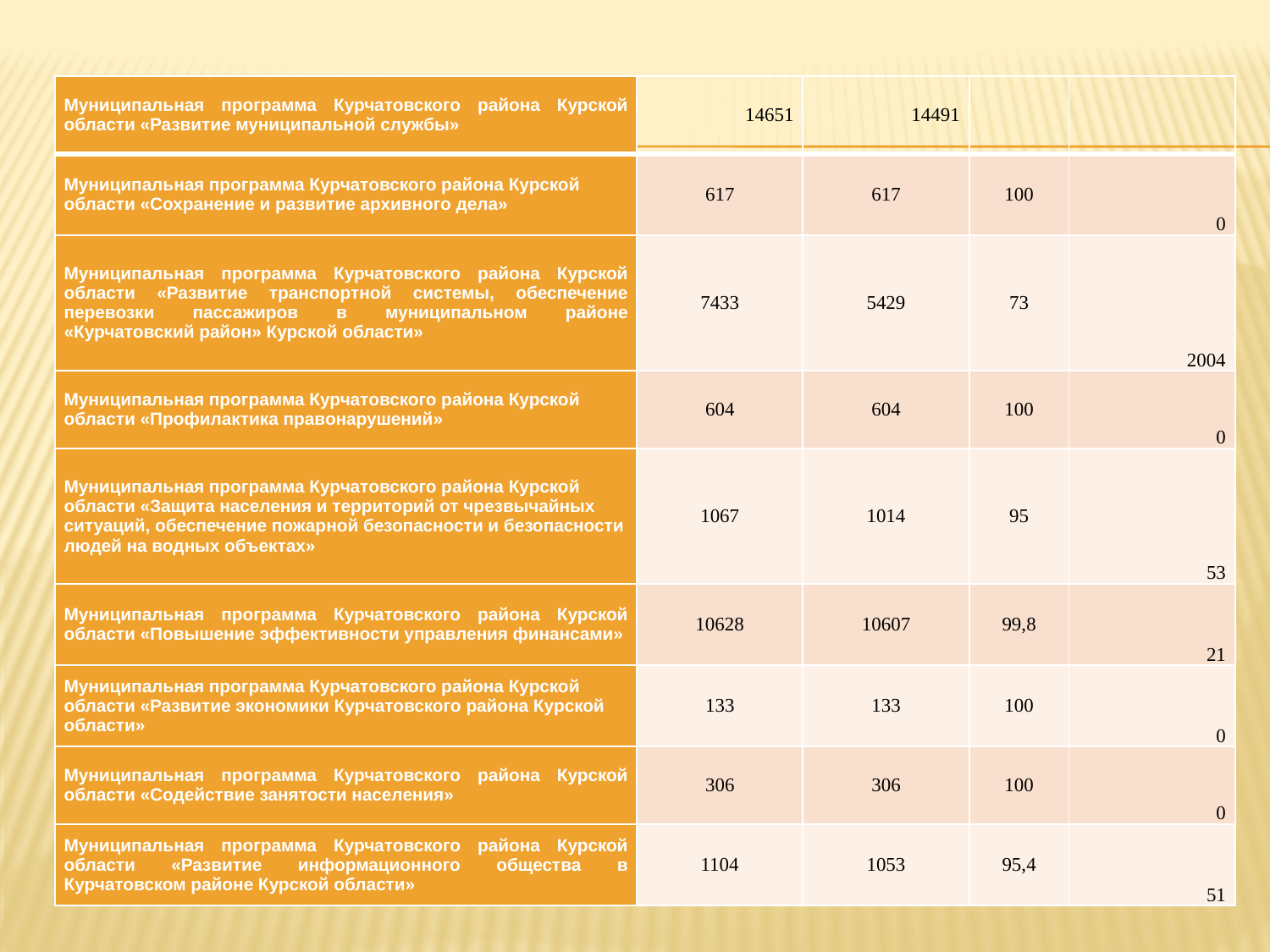

| Муниципальная программа Курчатовского района Курской области «Развитие муниципальной службы» | 14651 | 14491 |  |  |
| --- | --- | --- | --- | --- |
| Муниципальная программа Курчатовского района Курской области «Сохранение и развитие архивного дела» | 617 | 617 | 100 | 0 |
| Муниципальная программа Курчатовского района Курской области «Развитие транспортной системы, обеспечение перевозки пассажиров в муниципальном районе «Курчатовский район» Курской области» | 7433 | 5429 | 73 | 2004 |
| Муниципальная программа Курчатовского района Курской области «Профилактика правонарушений» | 604 | 604 | 100 | 0 |
| Муниципальная программа Курчатовского района Курской области «Защита населения и территорий от чрезвычайных ситуаций, обеспечение пожарной безопасности и безопасности людей на водных объектах» | 1067 | 1014 | 95 | 53 |
| Муниципальная программа Курчатовского района Курской области «Повышение эффективности управления финансами» | 10628 | 10607 | 99,8 | 21 |
| Муниципальная программа Курчатовского района Курской области «Развитие экономики Курчатовского района Курской области» | 133 | 133 | 100 | 0 |
| Муниципальная программа Курчатовского района Курской области «Содействие занятости населения» | 306 | 306 | 100 | 0 |
| Муниципальная программа Курчатовского района Курской области «Развитие информационного общества в Курчатовском районе Курской области» | 1104 | 1053 | 95,4 | 51 |